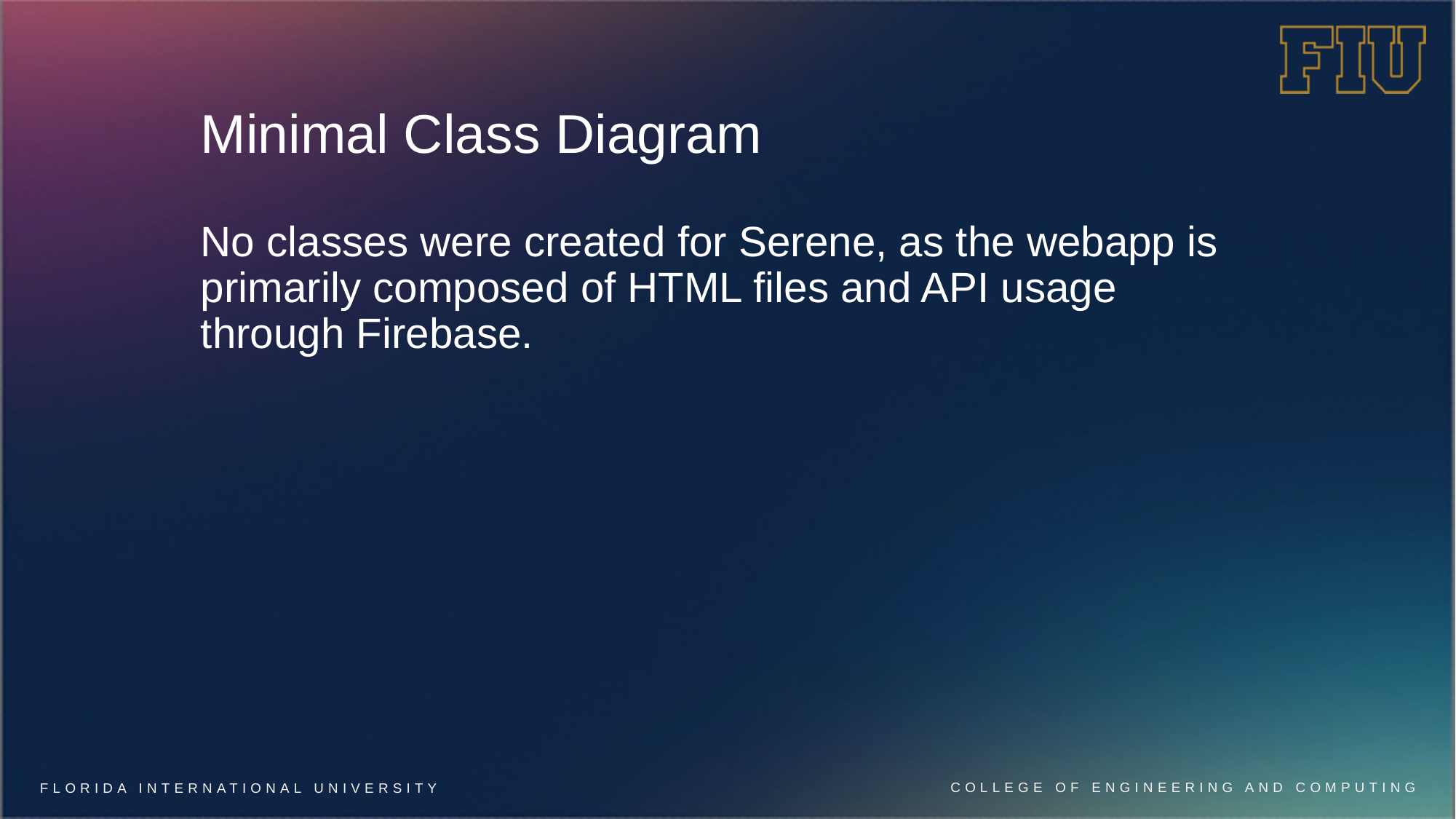

# Minimal Class Diagram
No classes were created for Serene, as the webapp is primarily composed of HTML files and API usage through Firebase.